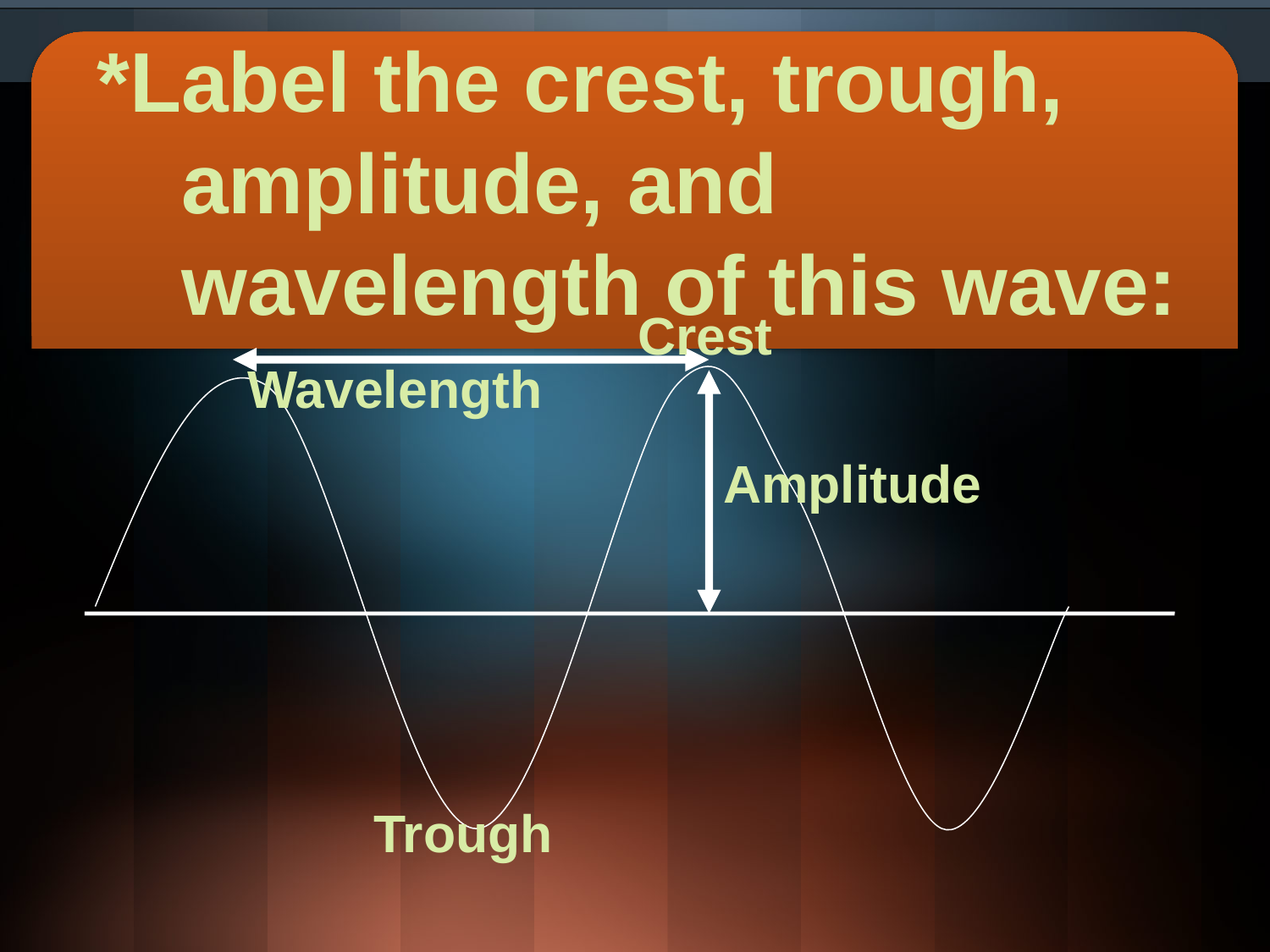

*Label the crest, trough, amplitude, and wavelength of this wave:

Crest
Wavelength
Amplitude
Trough